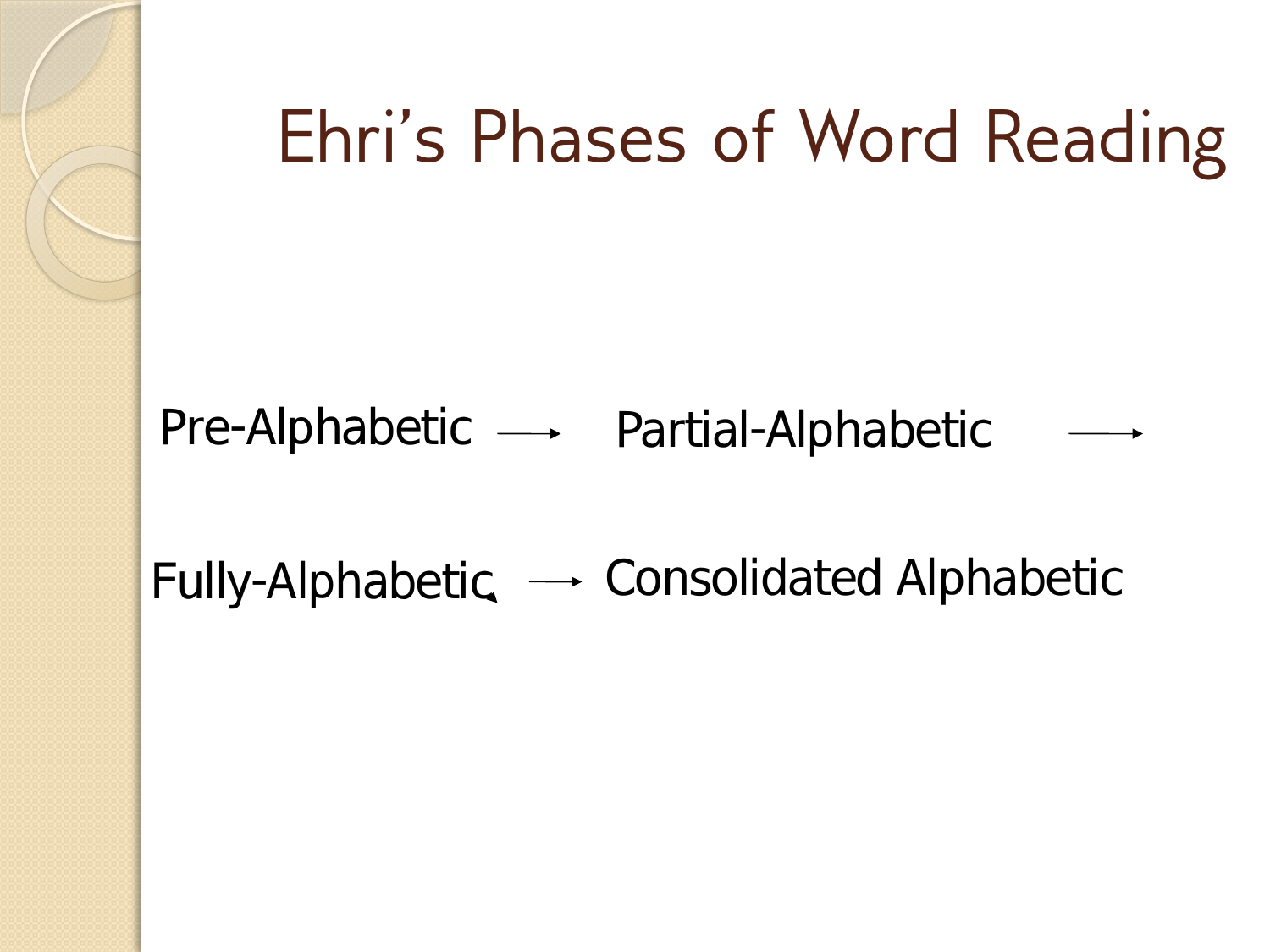

# Ehri’s Phases of Word Reading
Pre-Alphabetic
Partial-Alphabetic

Consolidated Alphabetic
Fully-Alphabetic